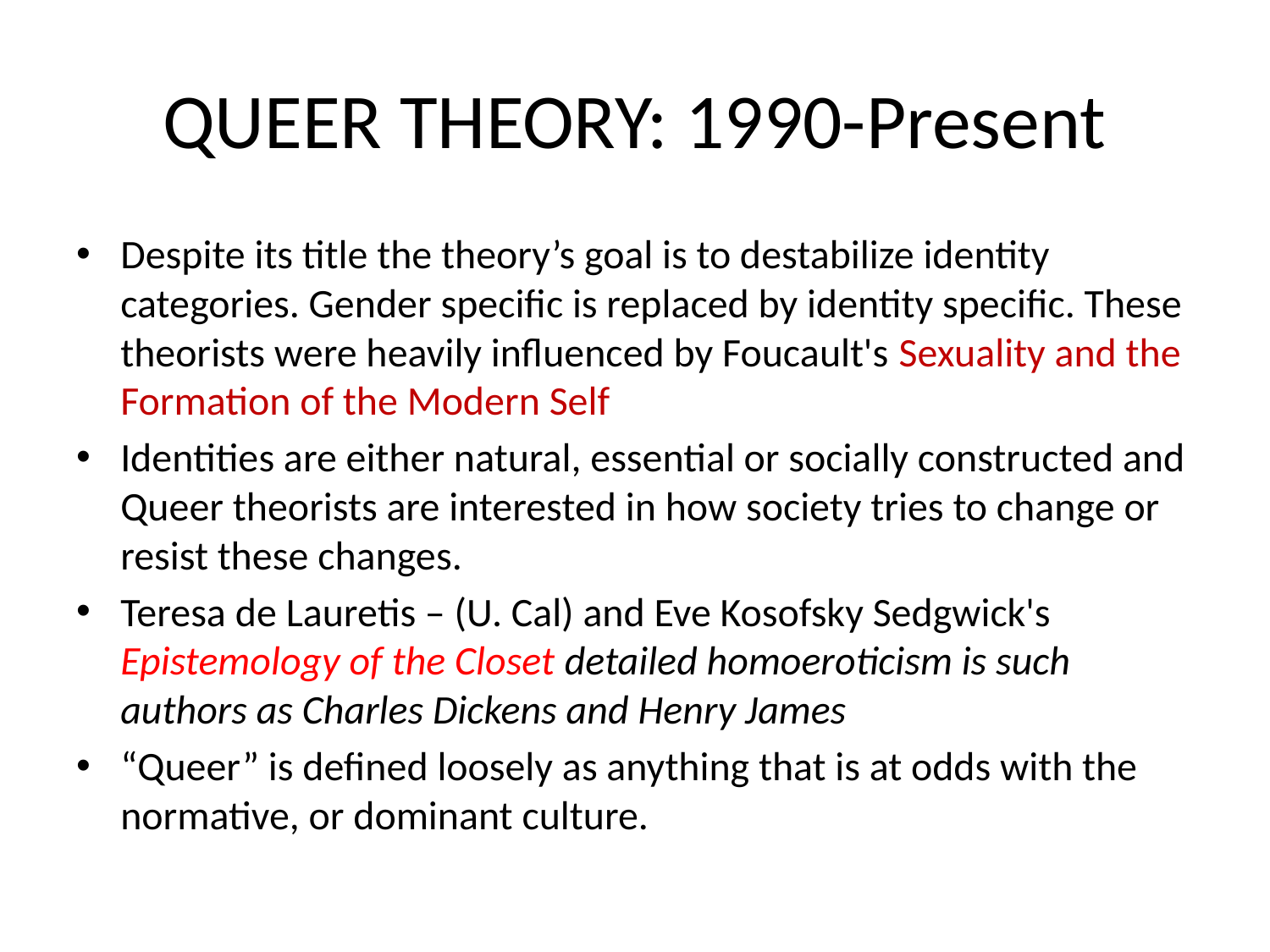

# QUEER THEORY: 1990-Present
Despite its title the theory’s goal is to destabilize identity categories. Gender specific is replaced by identity specific. These theorists were heavily influenced by Foucault's Sexuality and the Formation of the Modern Self
Identities are either natural, essential or socially constructed and Queer theorists are interested in how society tries to change or resist these changes.
Teresa de Lauretis – (U. Cal) and Eve Kosofsky Sedgwick's Epistemology of the Closet detailed homoeroticism is such authors as Charles Dickens and Henry James
“Queer” is defined loosely as anything that is at odds with the normative, or dominant culture.